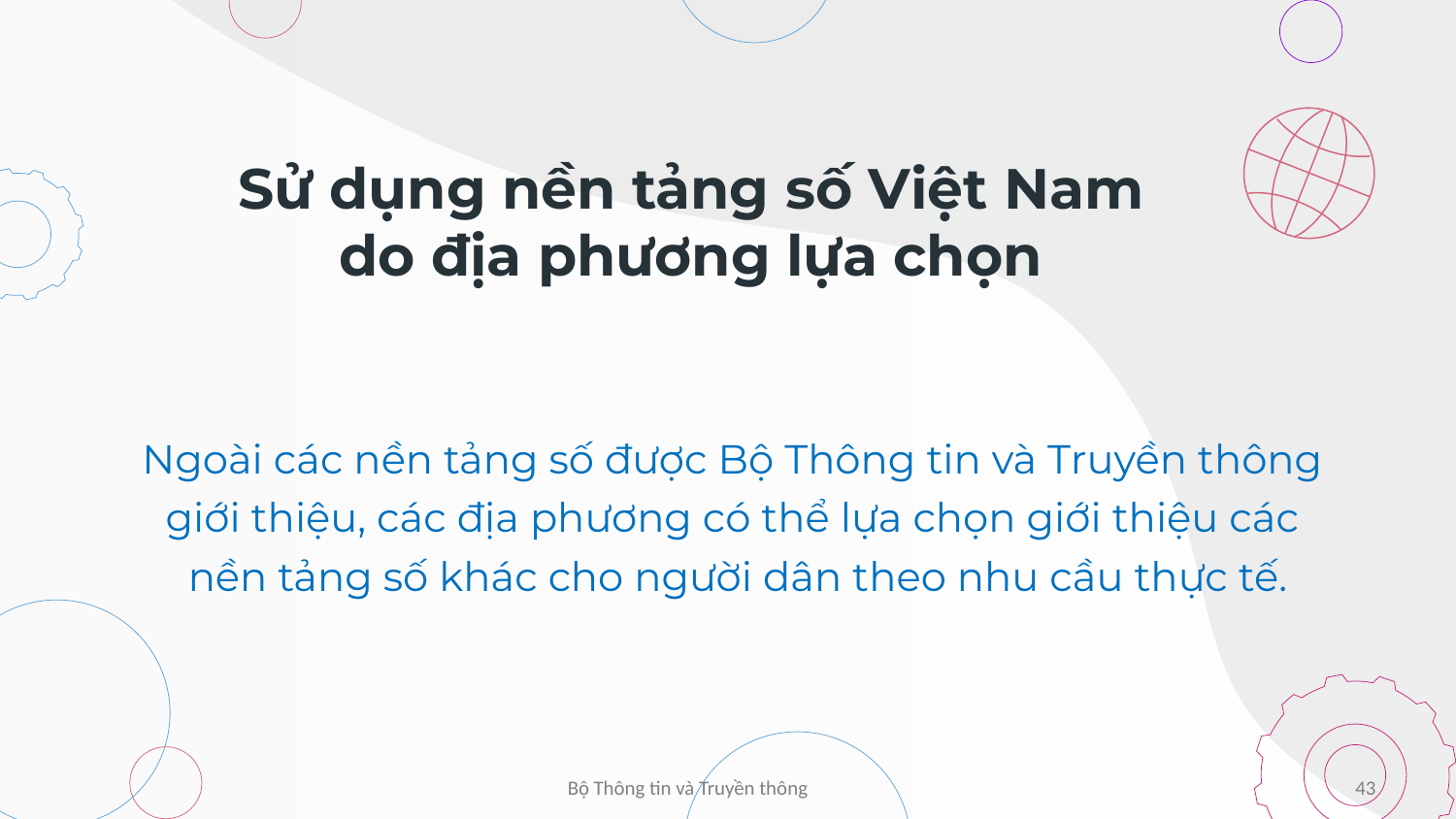

# Sử dụng nền tảng số Việt Nam do địa phương lựa chọn
Ngoài các nền tảng số được Bộ Thông tin và Truyền thông
giới thiệu, các địa phương có thể lựa chọn giới thiệu các
nền tảng số khác cho người dân theo nhu cầu thực tế.
43
Bộ Thông tin và Truyền thông